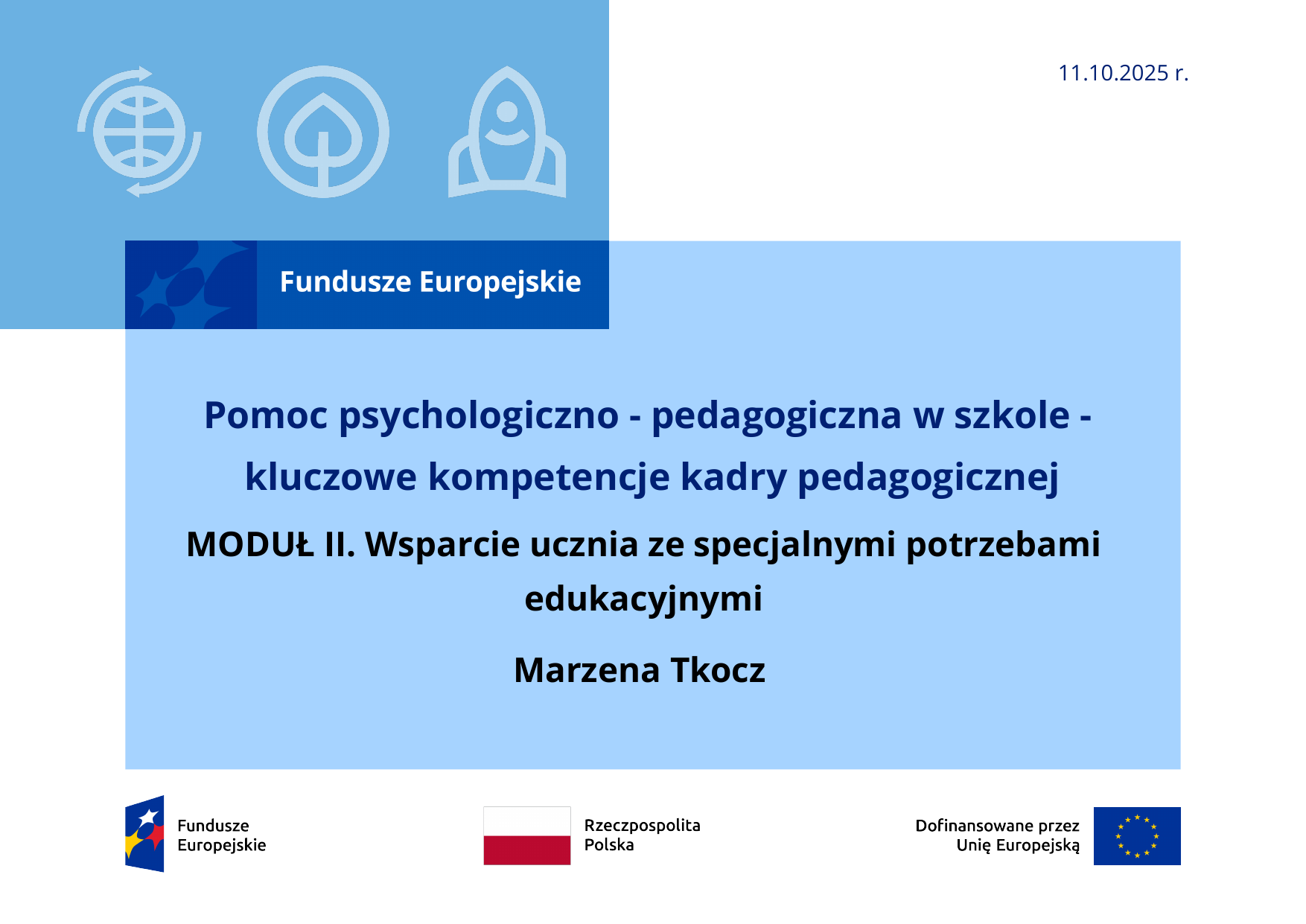

11.10.2025 r.
# Pomoc psychologiczno - pedagogiczna w szkole -  kluczowe kompetencje kadry pedagogicznej
MODUŁ II. Wsparcie ucznia ze specjalnymi potrzebami edukacyjnymi
Marzena Tkocz